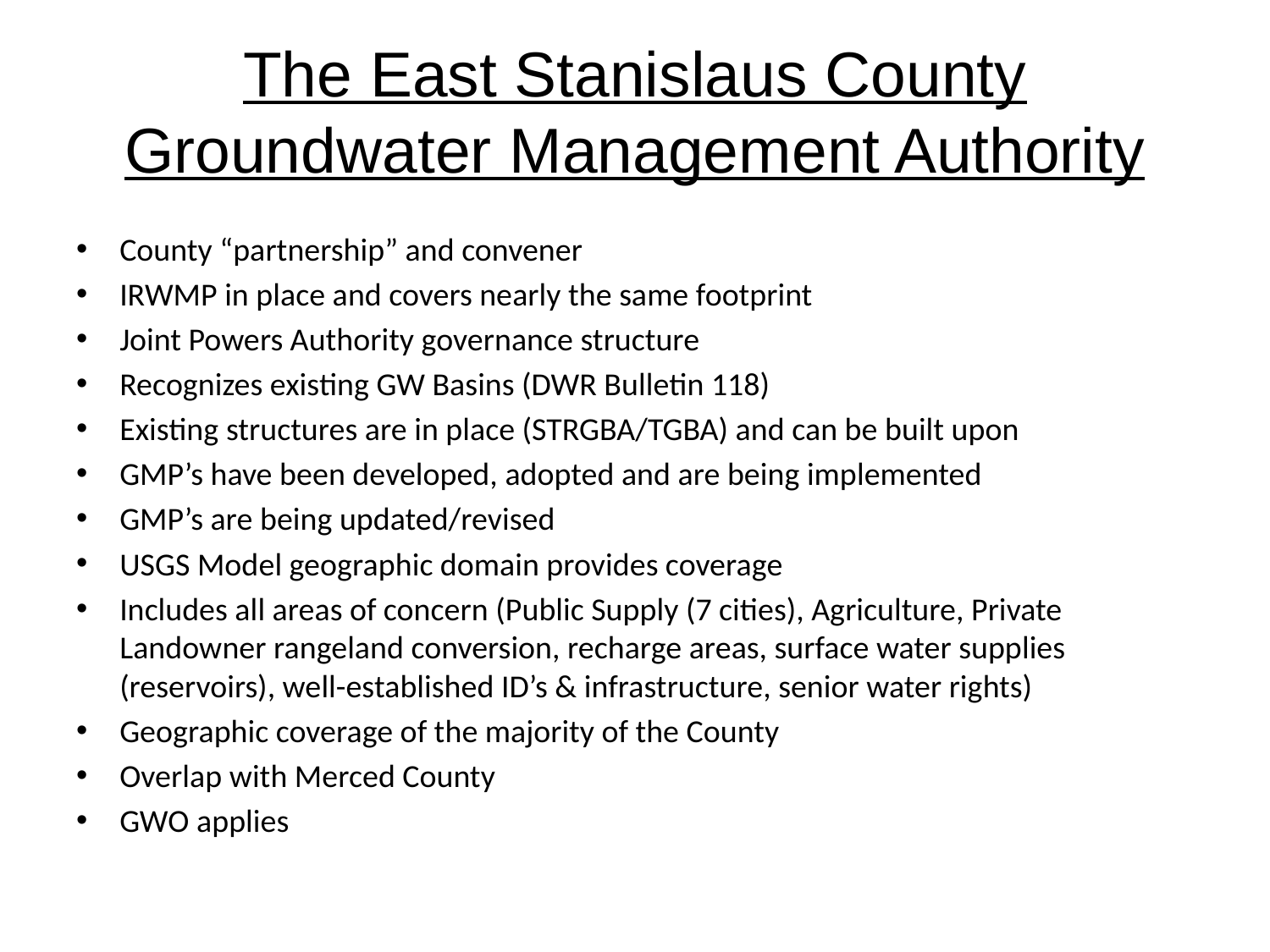

# The East Stanislaus County Groundwater Management Authority
County “partnership” and convener
IRWMP in place and covers nearly the same footprint
Joint Powers Authority governance structure
Recognizes existing GW Basins (DWR Bulletin 118)
Existing structures are in place (STRGBA/TGBA) and can be built upon
GMP’s have been developed, adopted and are being implemented
GMP’s are being updated/revised
USGS Model geographic domain provides coverage
Includes all areas of concern (Public Supply (7 cities), Agriculture, Private Landowner rangeland conversion, recharge areas, surface water supplies (reservoirs), well-established ID’s & infrastructure, senior water rights)
Geographic coverage of the majority of the County
Overlap with Merced County
GWO applies